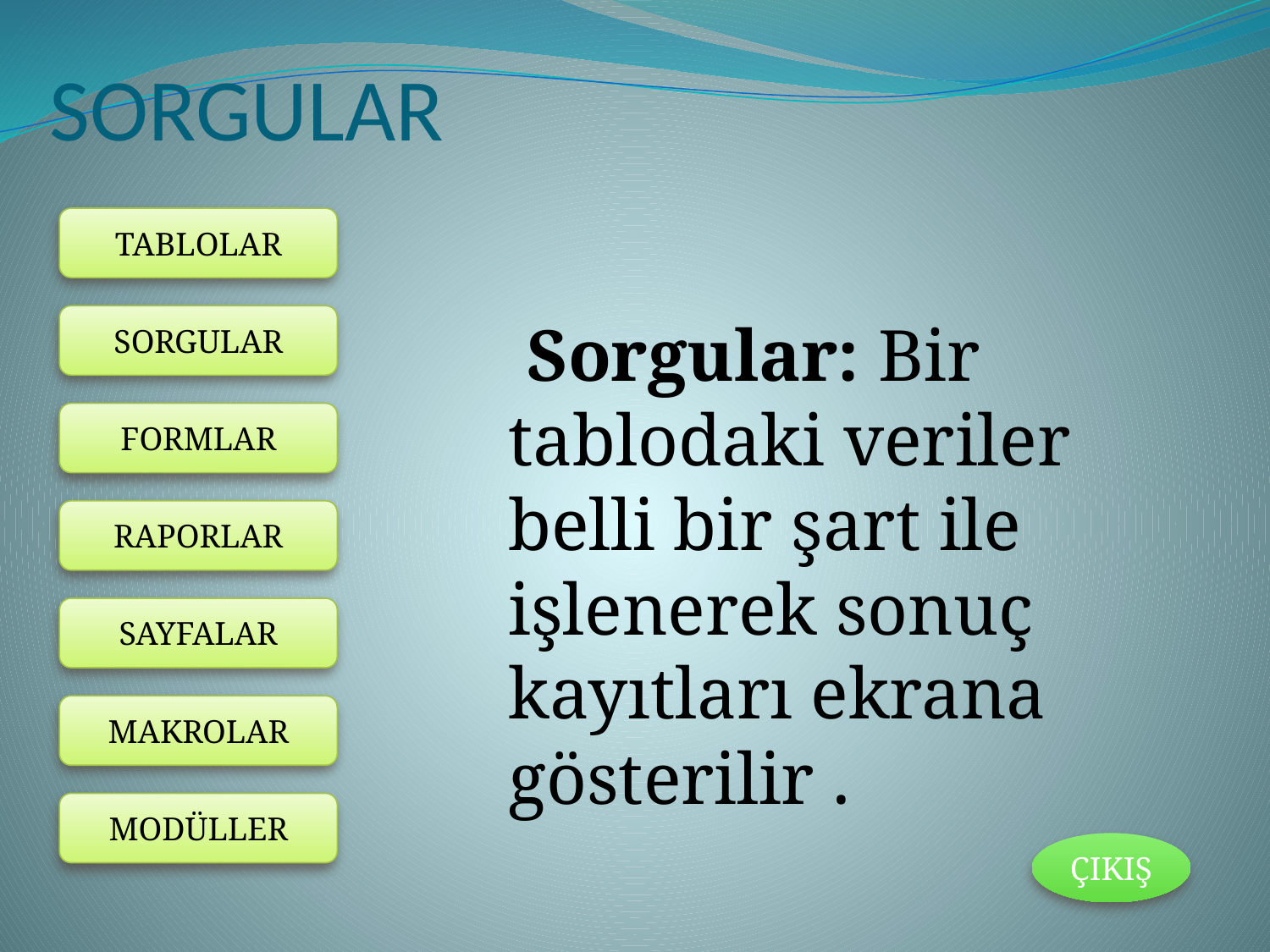

# SORGULAR

 Sorgular: Bir tablodaki veriler belli bir şart ile işlenerek sonuç kayıtları ekrana gösterilir .
ÇIKIŞ